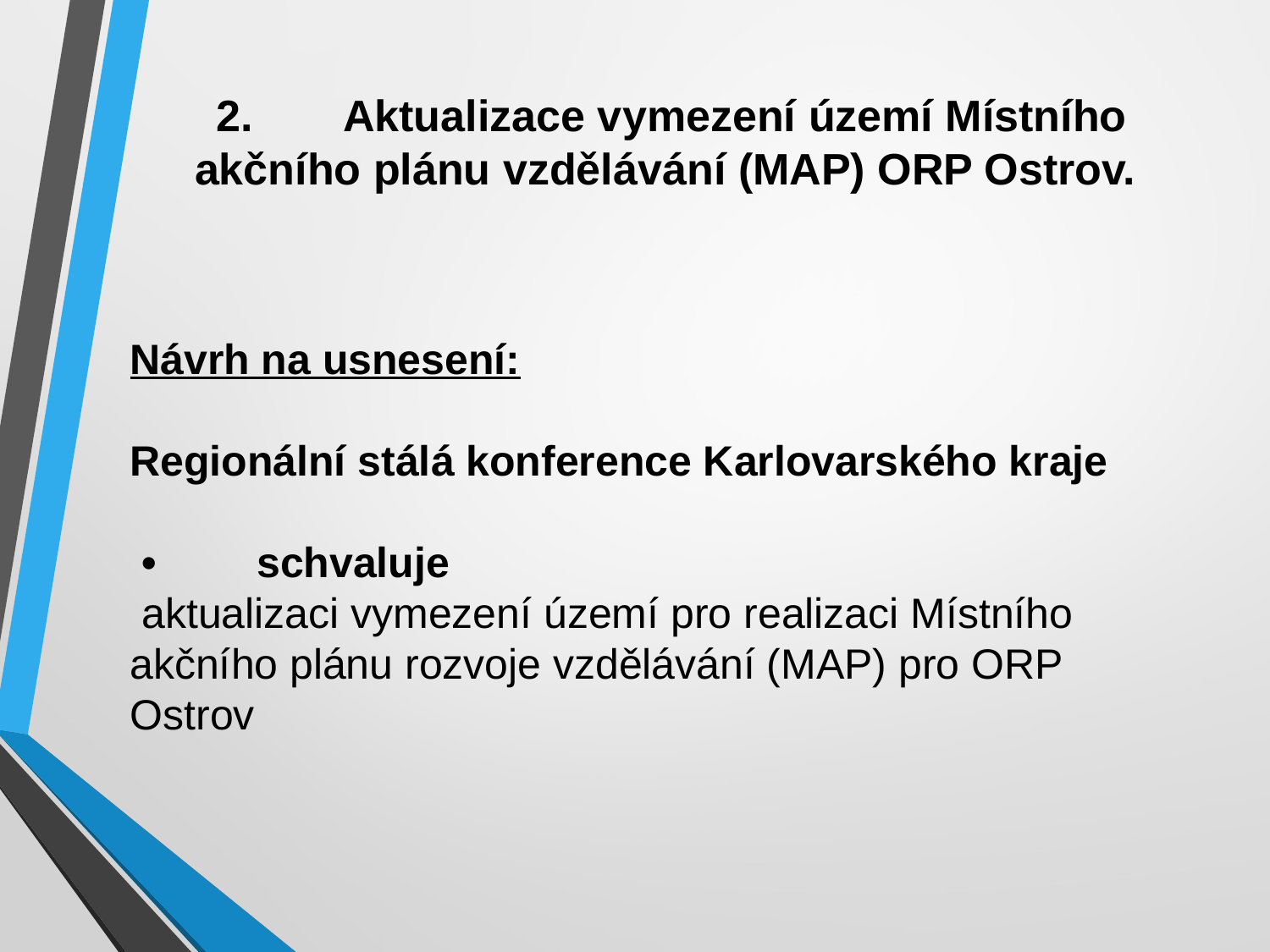

# 2.	Aktualizace vymezení území Místního akčního plánu vzdělávání (MAP) ORP Ostrov.

Návrh na usnesení:

Regionální stálá konference Karlovarského kraje

 •	schvaluje
 aktualizaci vymezení území pro realizaci Místního akčního plánu rozvoje vzdělávání (MAP) pro ORP Ostrov